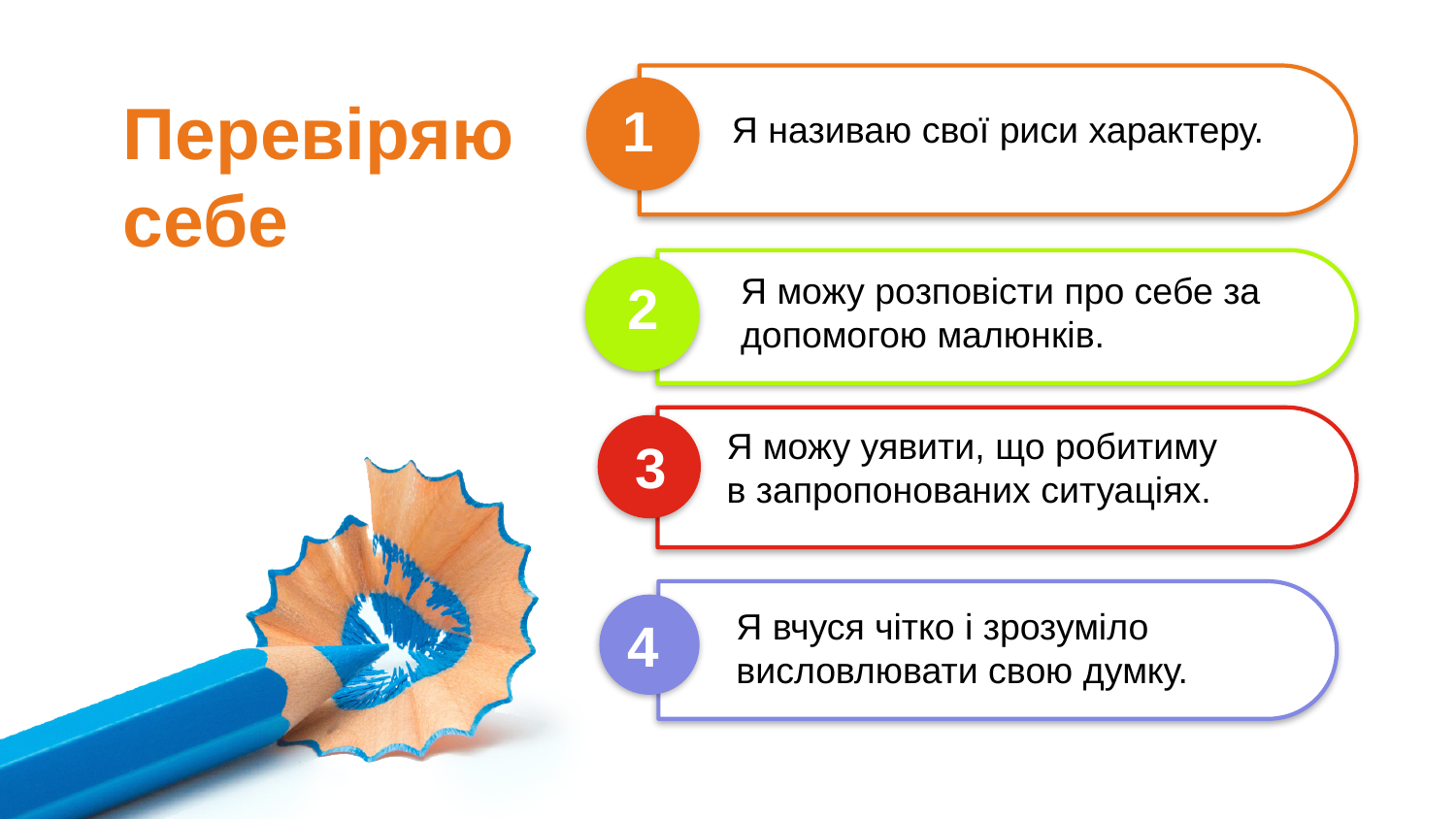

Перевіряю себе

1
Я називаю свої риси характеру.

Я можу розповісти про себе за допомогою малюнків.
2

Я можу уявити, що робитиму
в запропонованих ситуаціях.
3

Я вчуся чітко і зрозуміло
висловлювати свою думку.
4